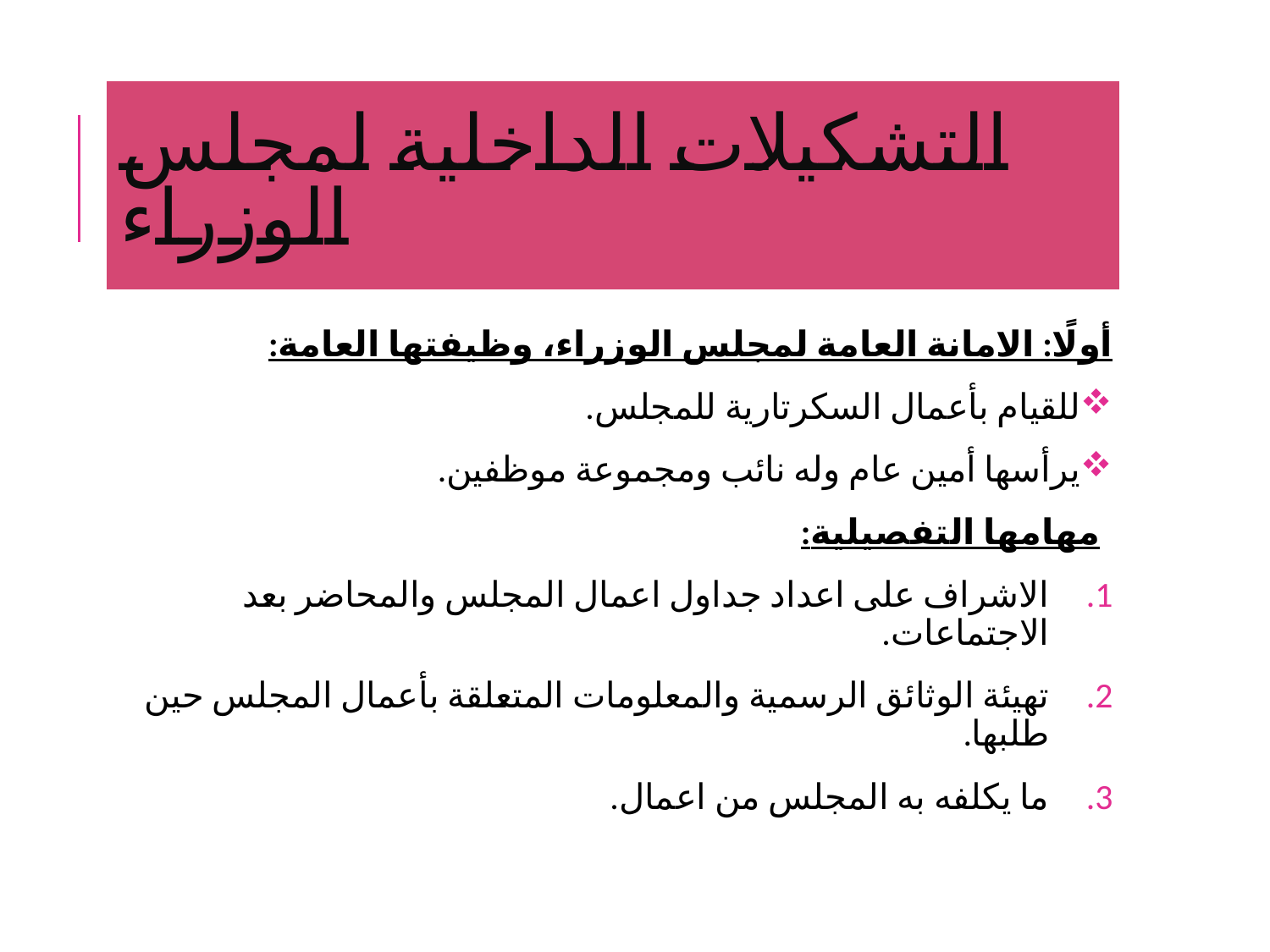

# التشكيلات الداخلية لمجلس الوزراء
أولًا: الامانة العامة لمجلس الوزراء، وظيفتها العامة:
للقيام بأعمال السكرتارية للمجلس.
يرأسها أمين عام وله نائب ومجموعة موظفين.
مهامها التفصيلية:
الاشراف على اعداد جداول اعمال المجلس والمحاضر بعد الاجتماعات.
تهيئة الوثائق الرسمية والمعلومات المتعلقة بأعمال المجلس حين طلبها.
ما يكلفه به المجلس من اعمال.